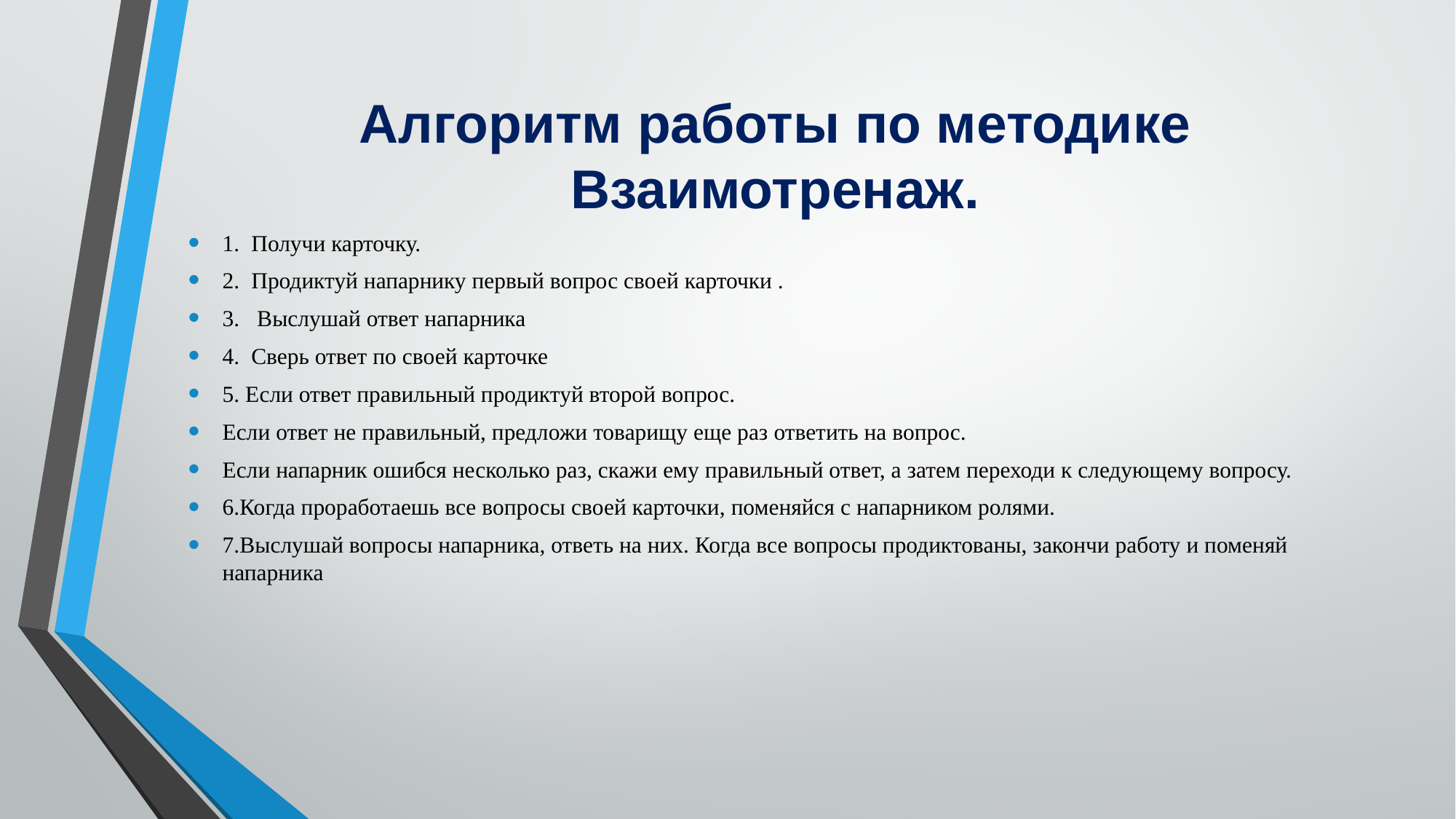

# Алгоритм работы по методике Взаимотренаж.
1.  Получи карточку.
2.  Продиктуй напарнику первый вопрос своей карточки .
3.   Выслушай ответ напарника
4.  Сверь ответ по своей карточке
5. Если ответ правильный продиктуй второй вопрос.
Если ответ не правильный, предложи товарищу еще раз ответить на вопрос.
Если напарник ошибся несколько раз, скажи ему правильный ответ, а затем переходи к следующему вопросу.
6.Когда проработаешь все вопросы своей карточки, поменяйся с напарником ролями.
7.Выслушай вопросы напарника, ответь на них. Когда все вопросы продиктованы, закончи работу и поменяй напарника